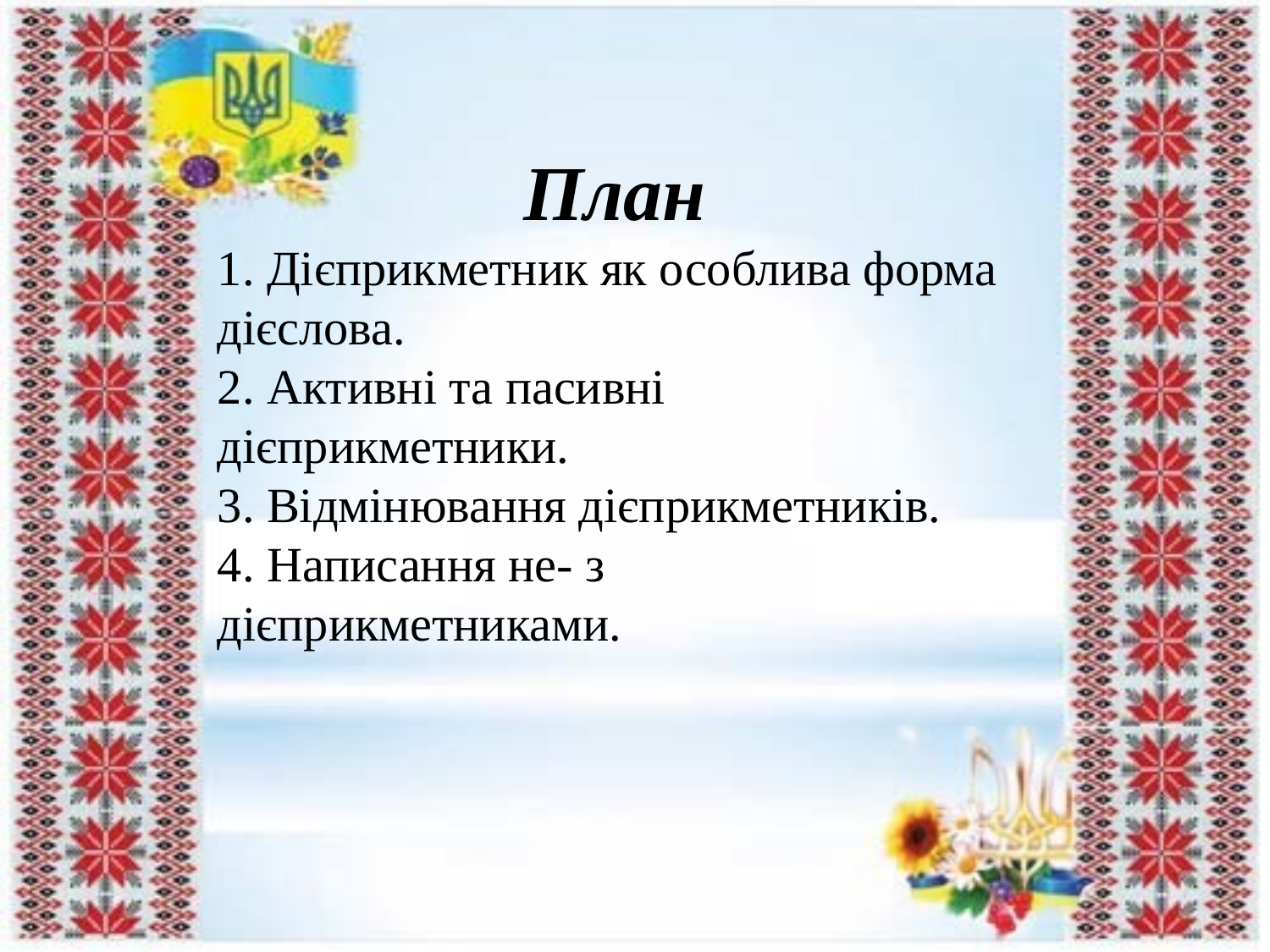

План
1. Дієприкметник як особлива форма дієслова.
2. Активні та пасивні дієприкметники.
3. Відмінювання дієприкметників.
4. Написання не- з дієприкметниками.